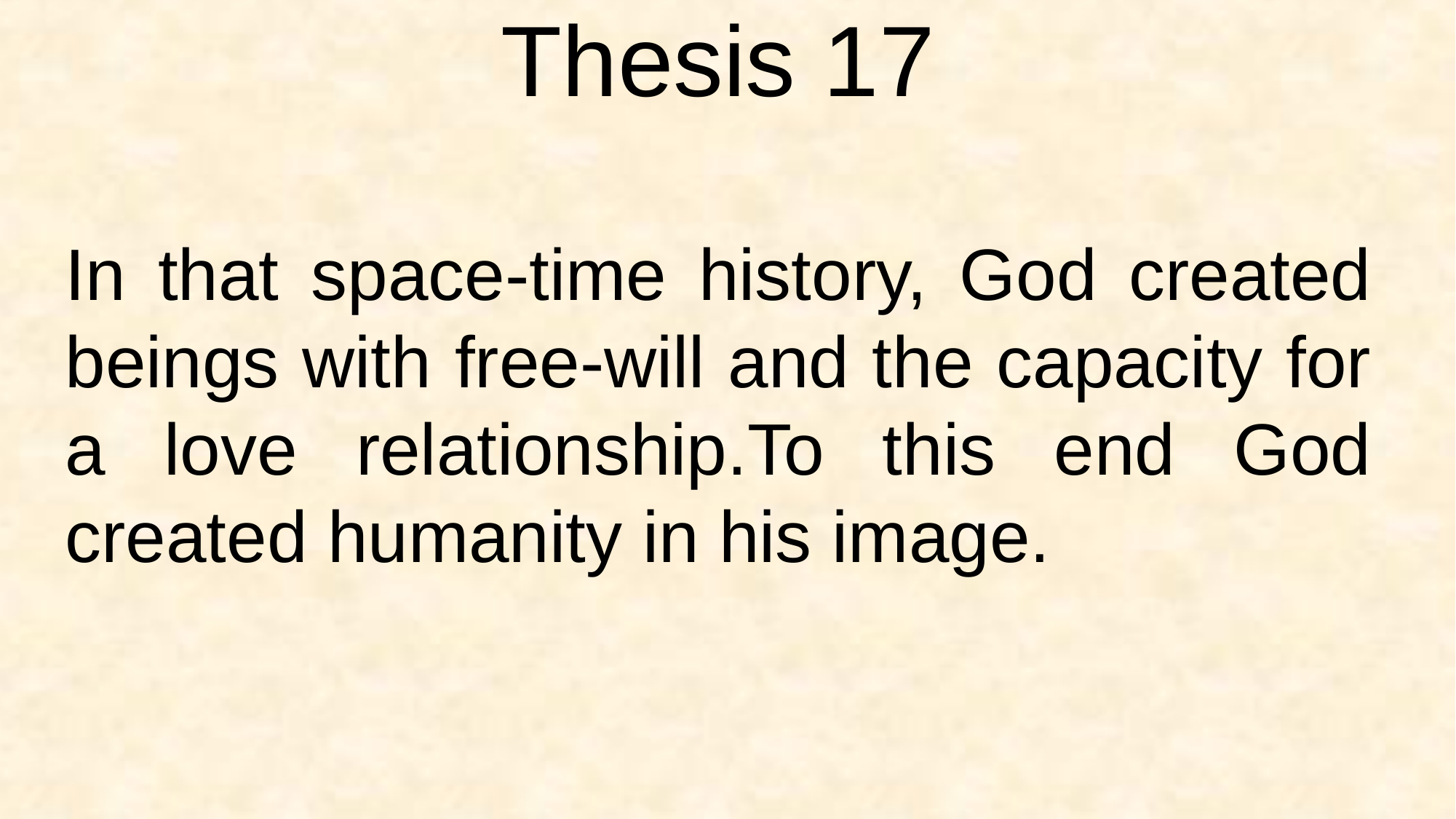

Thesis 17

In that space-time history, God created beings with free-will and the capacity for a love relationship.To this end God created humanity in his image.